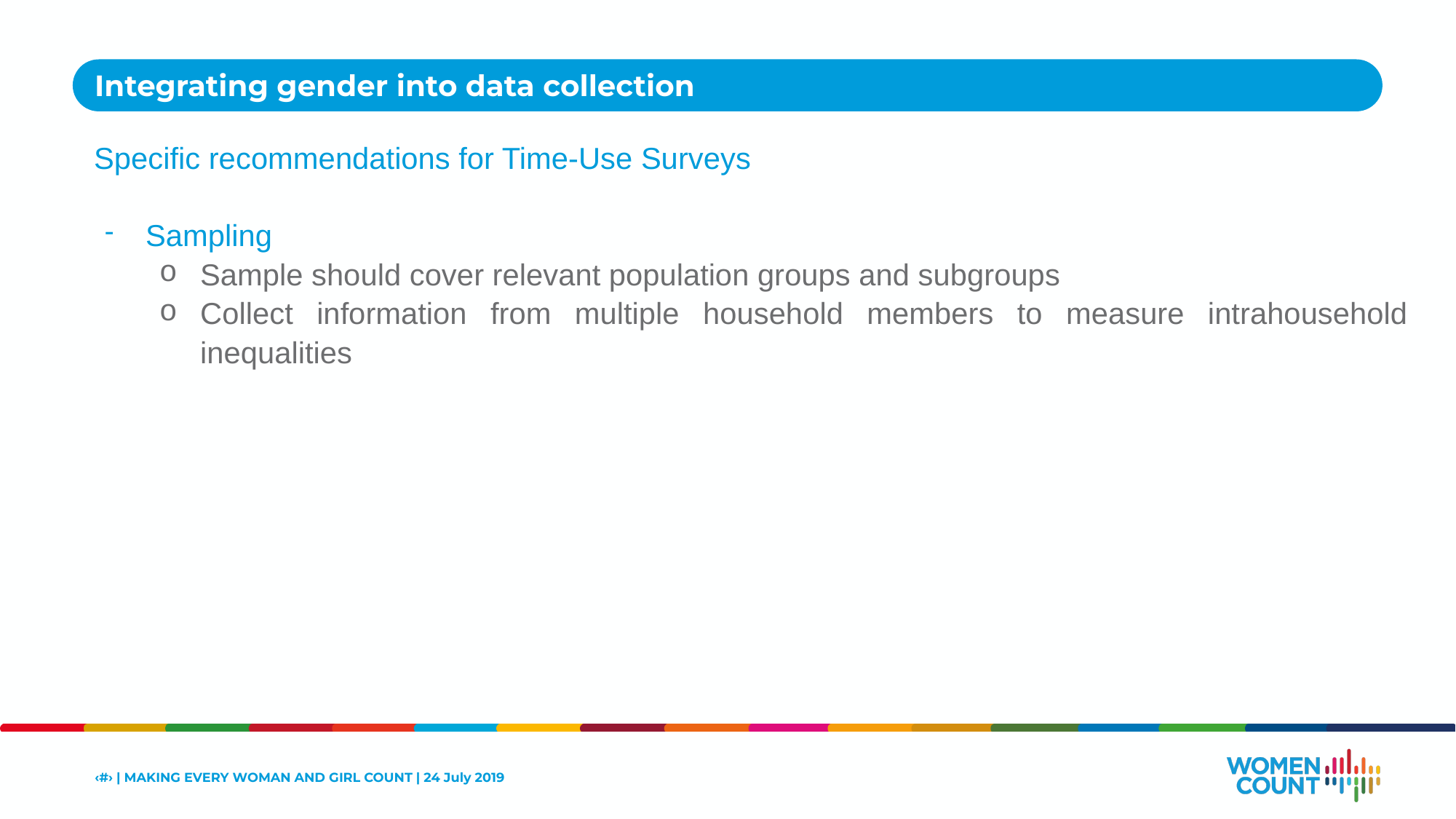

Integrating gender into data collection

Specific recommendations for Time-Use Surveys
Sampling
Sample should cover relevant population groups and subgroups
Collect information from multiple household members to measure intrahousehold inequalities

‹#› | MAKING EVERY WOMAN AND GIRL COUNT | 24 July 2019